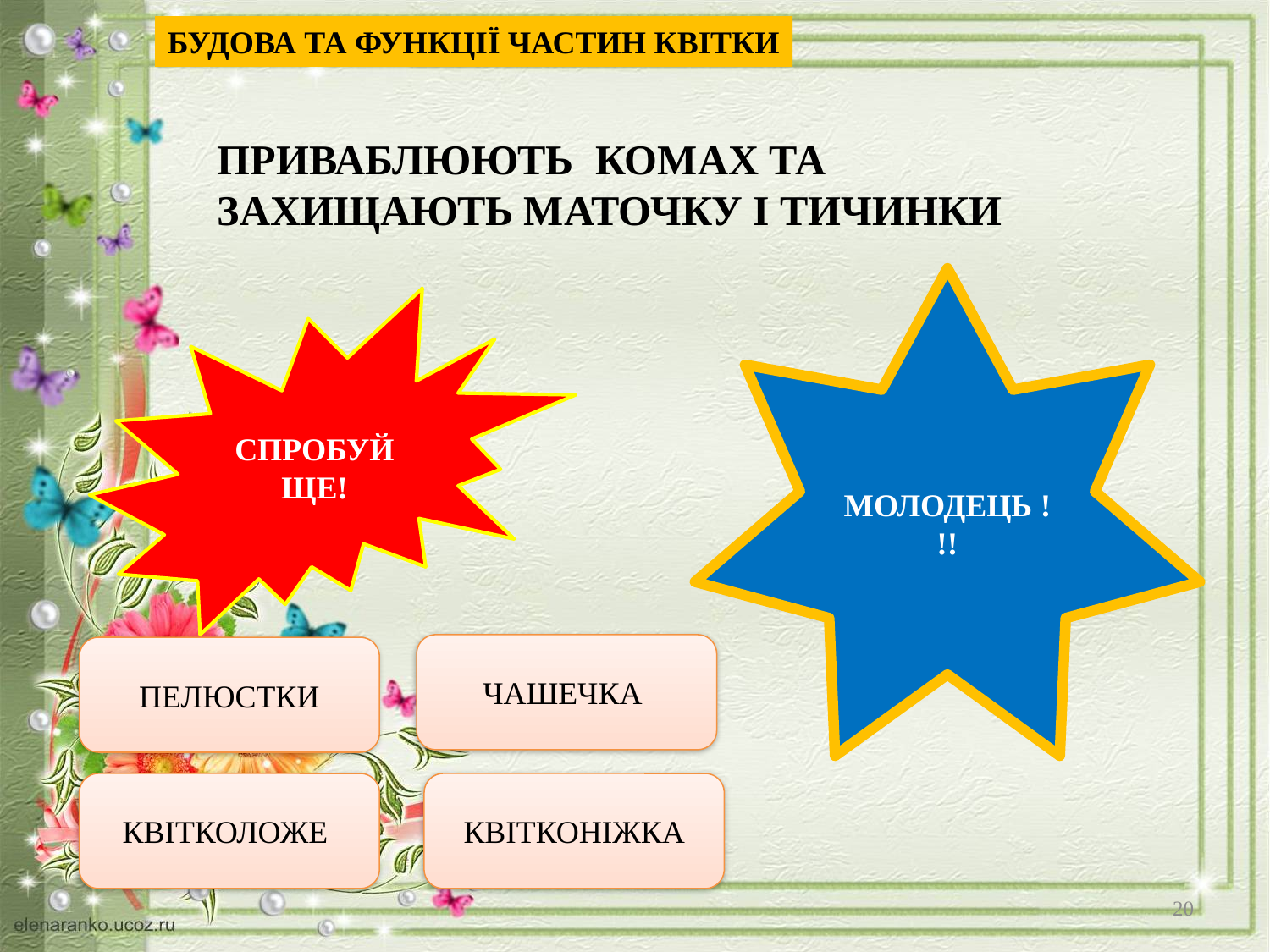

БУДОВА ТА ФУНКЦІЇ ЧАСТИН КВІТКИ
ПРИВАБЛЮЮТЬ  КОМАХ ТА ЗАХИЩАЮТЬ МАТОЧКУ І ТИЧИНКИ

МОЛОДЕЦЬ !!!

СПРОБУЙ ЩЕ!
ЧАШЕЧКА

ПЕЛЮСТКИ

КВІТКОЛОЖЕ
КВІТКОНІЖКА
20